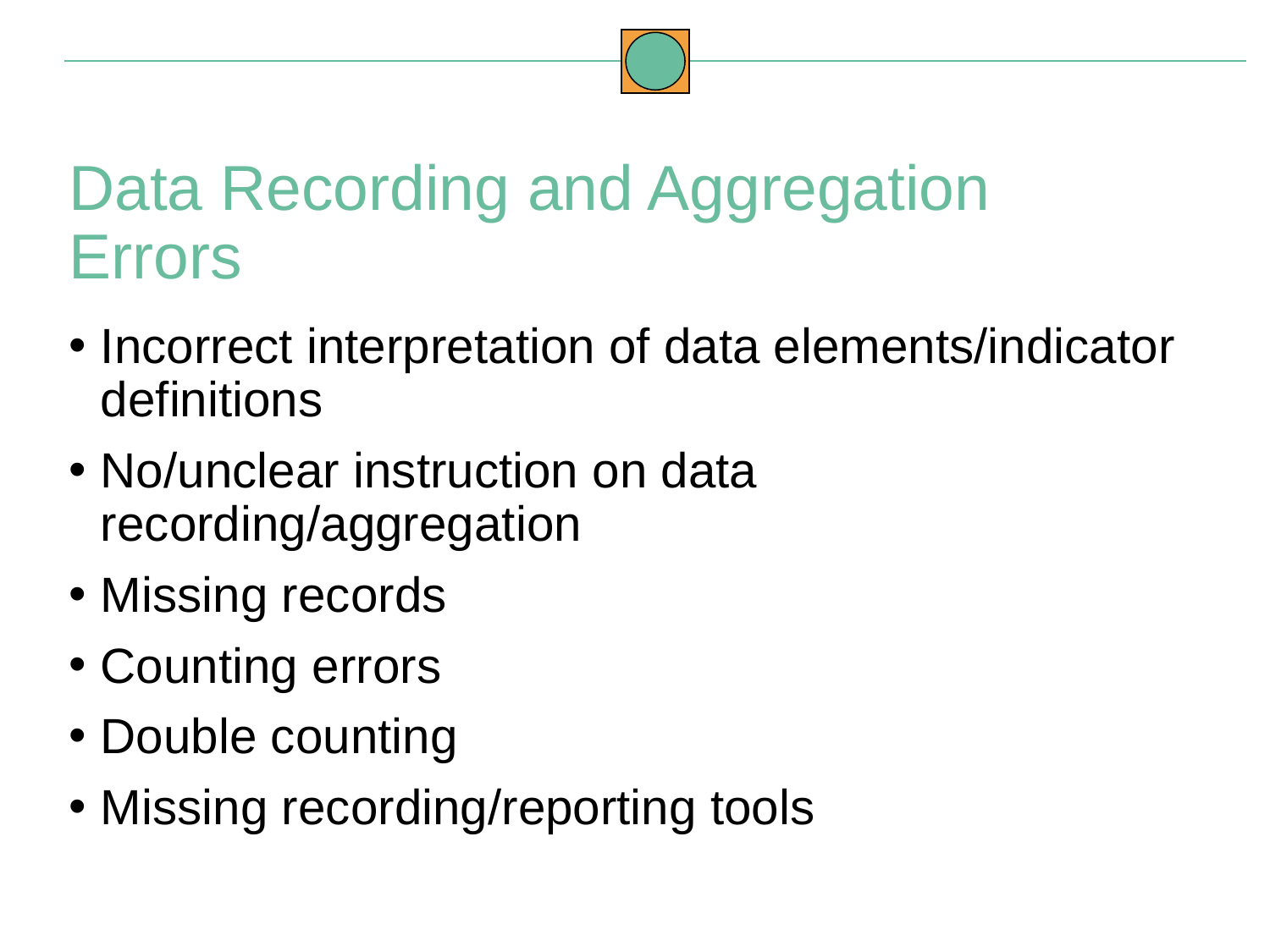

Data Recording and Aggregation Errors
Incorrect interpretation of data elements/indicator definitions
No/unclear instruction on data recording/aggregation
Missing records
Counting errors
Double counting
Missing recording/reporting tools